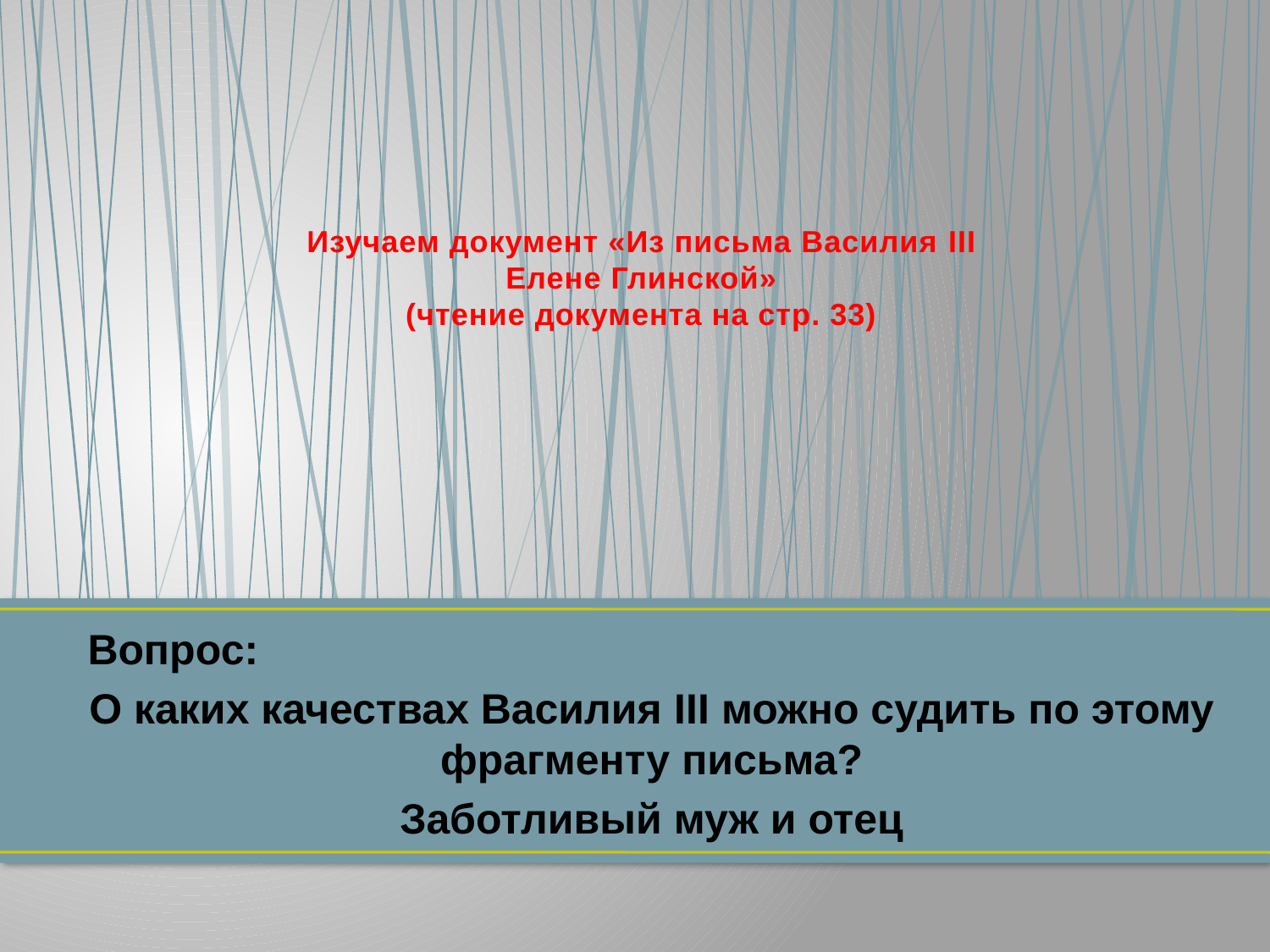

# Изучаем документ «Из письма Василия III Елене Глинской» (чтение документа на стр. 33)
Вопрос:
О каких качествах Василия III можно судить по этому фрагменту письма?
Заботливый муж и отец